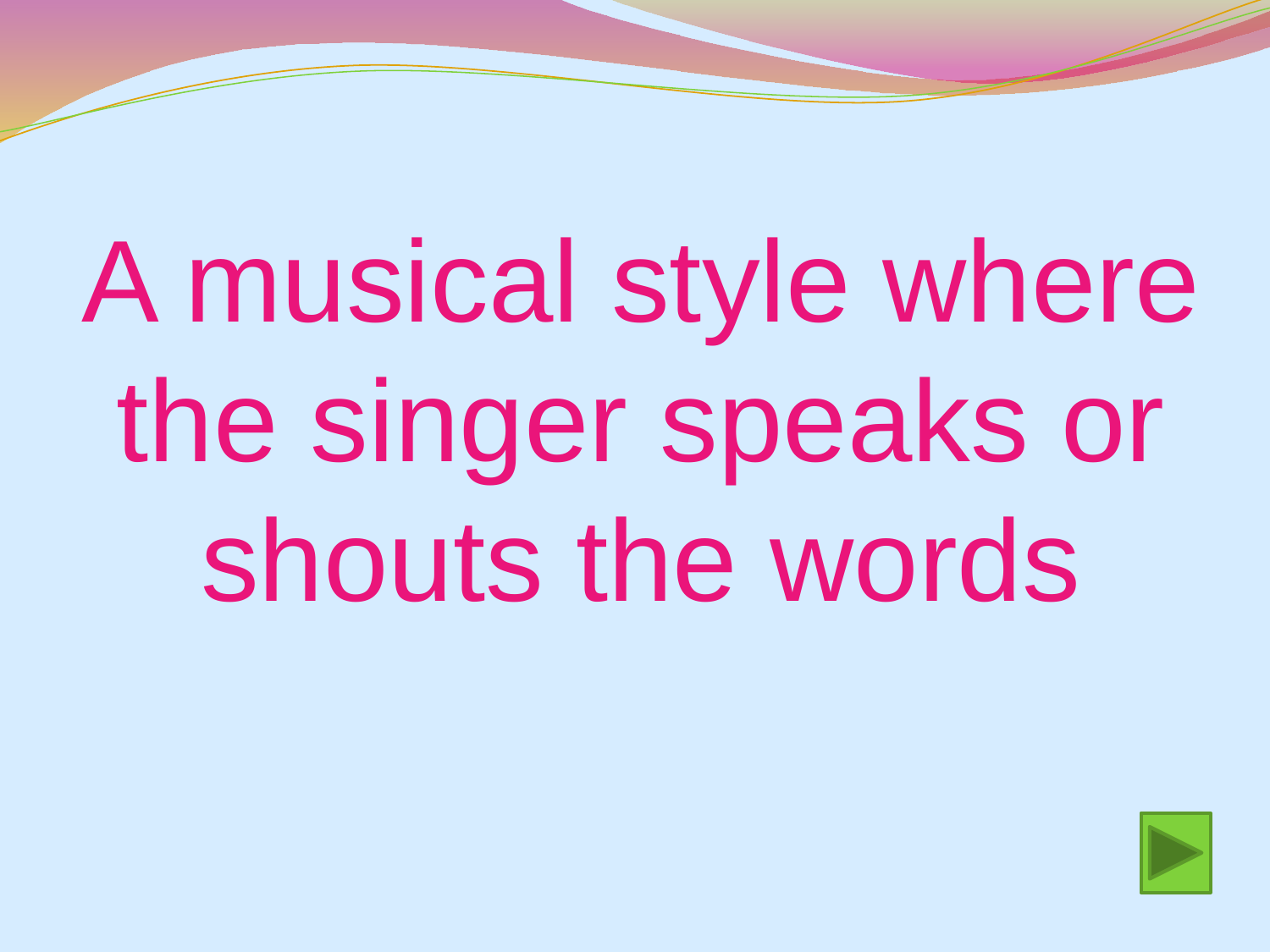

# A musical style where the singer speaks or shouts the words